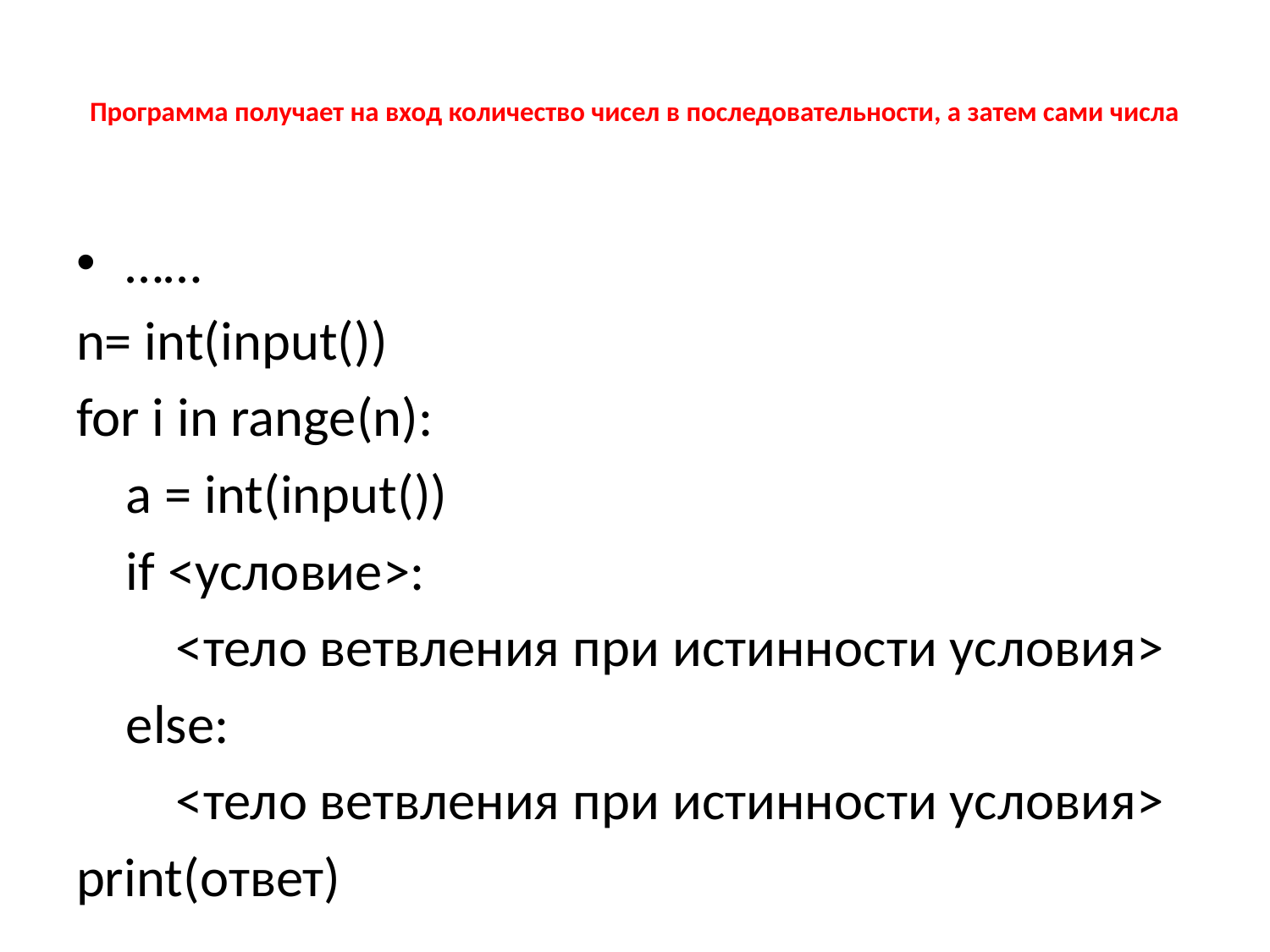

# Программа получает на вход количество чисел в последовательности, а затем сами числа
……
n= int(input())
for i in range(n):
    a = int(input())
    if <условие>:
        <тело ветвления при истинности условия>
    else:
        <тело ветвления при истинности условия>
print(ответ)